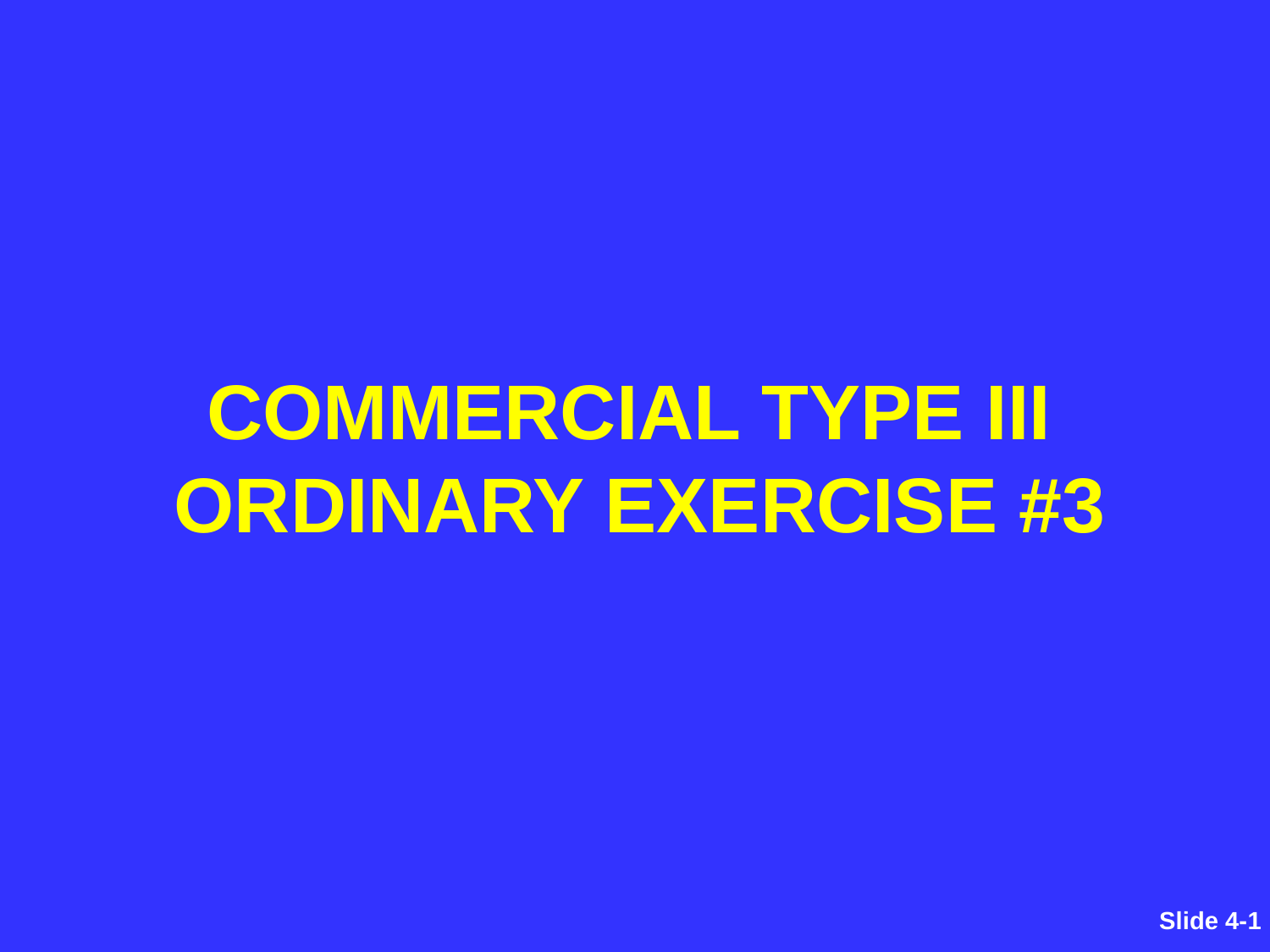

# COMMERCIAL TYPE III ORDINARY EXERCISE #3
Slide 4-1